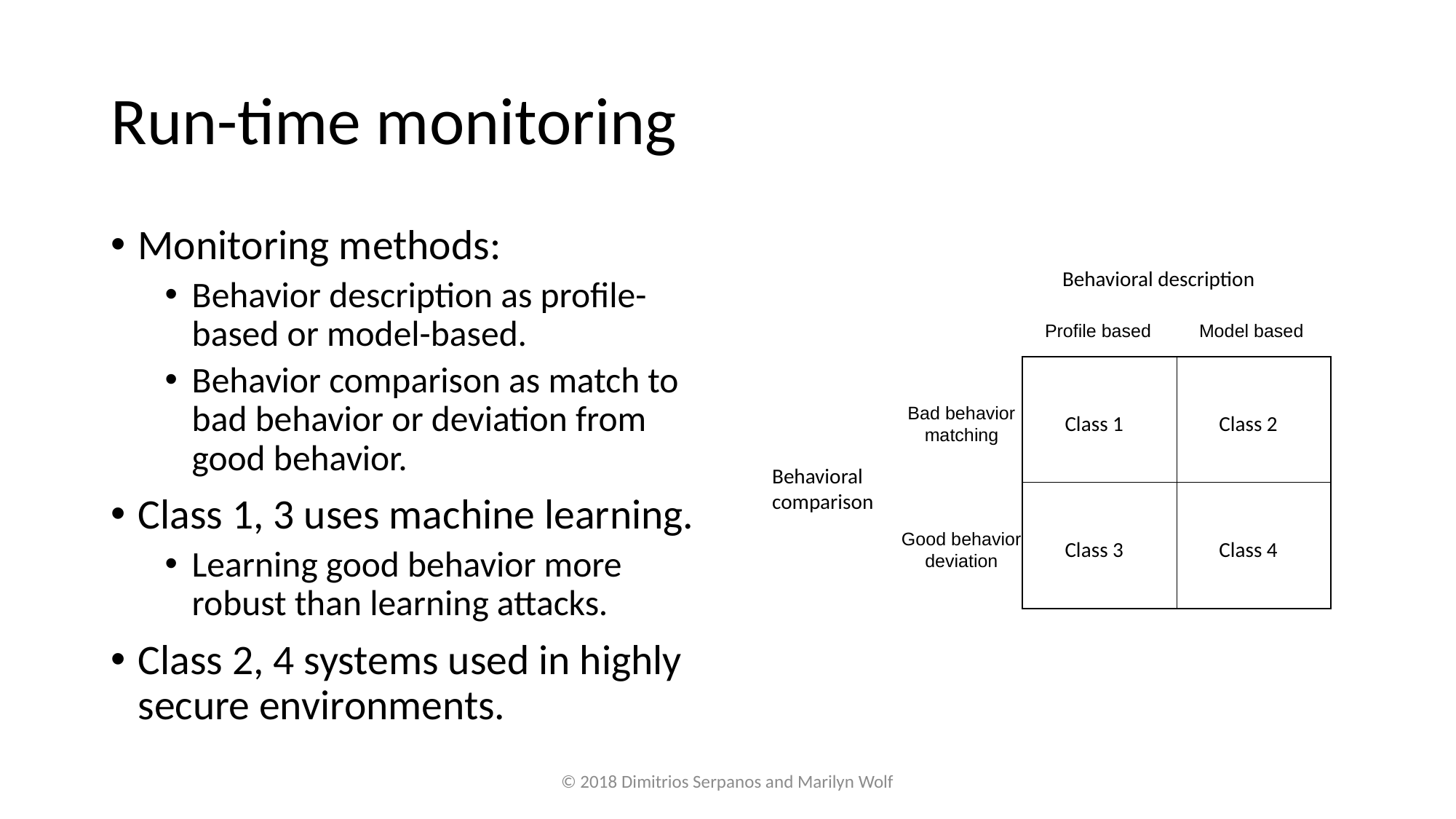

# Run-time monitoring
Monitoring methods:
Behavior description as profile-based or model-based.
Behavior comparison as match to bad behavior or deviation from good behavior.
Class 1, 3 uses machine learning.
Learning good behavior more robust than learning attacks.
Class 2, 4 systems used in highly secure environments.
Behavioral description
Profile based
Model based

Bad behavior
matching
Class 1
Class 2
Behavioral
comparison
Good behavior
deviation
Class 3
Class 4
© 2018 Dimitrios Serpanos and Marilyn Wolf